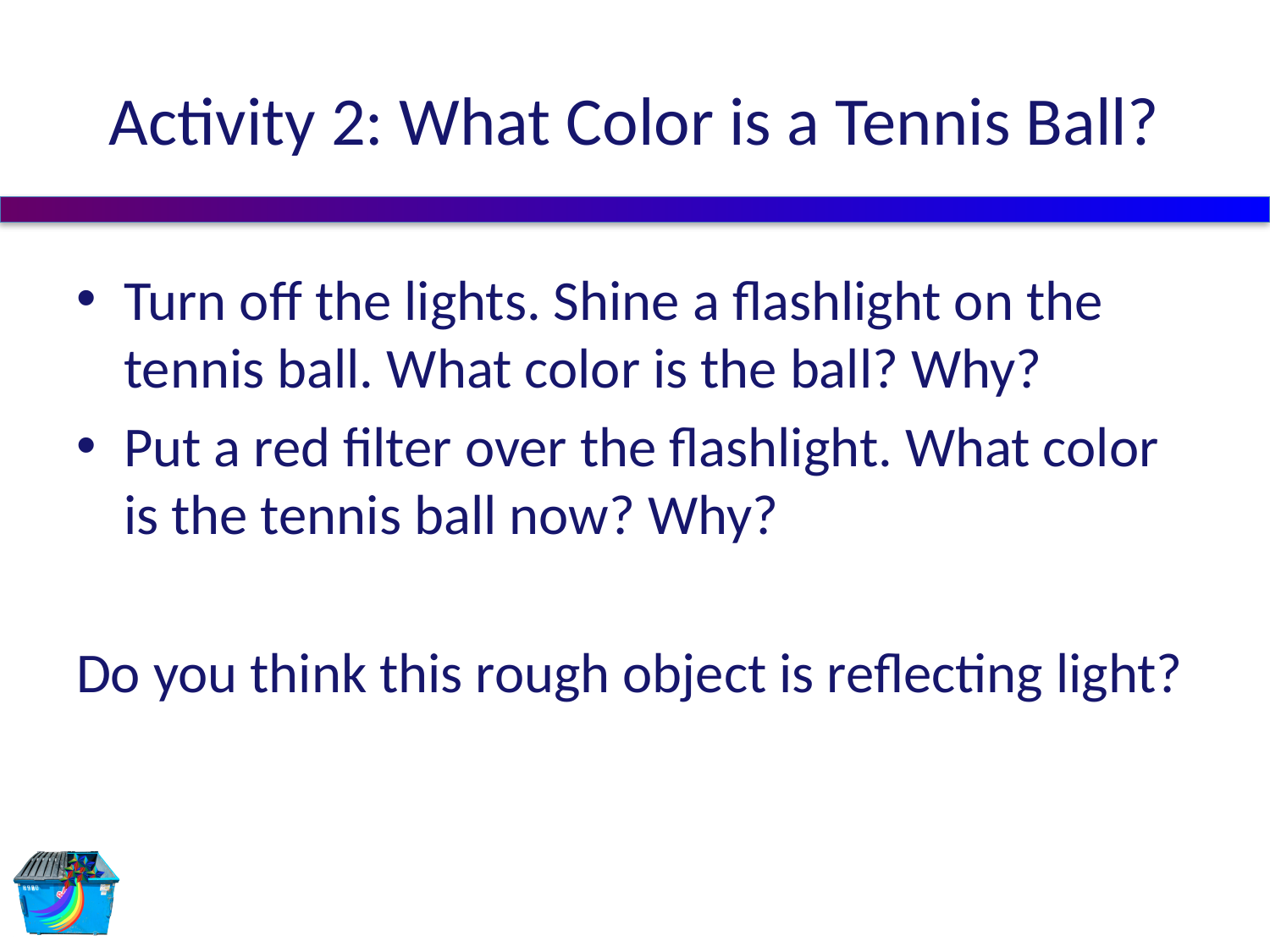

# Activity 2: What Color is a Tennis Ball?
Turn off the lights. Shine a flashlight on the tennis ball. What color is the ball? Why?
Put a red filter over the flashlight. What color is the tennis ball now? Why?

Do you think this rough object is reflecting light?